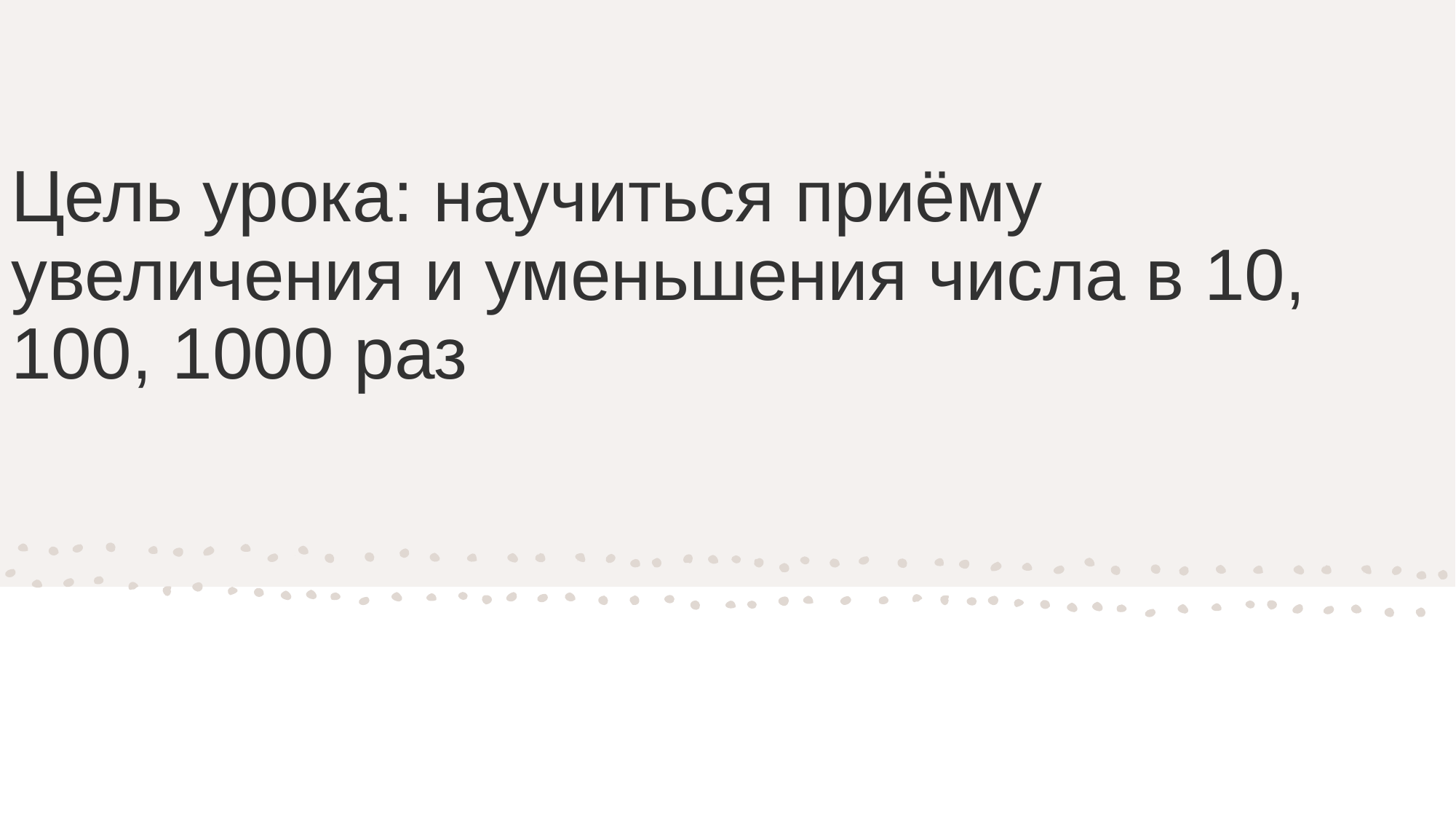

# Цель урока: научиться приёму увеличения и уменьшения числа в 10, 100, 1000 раз